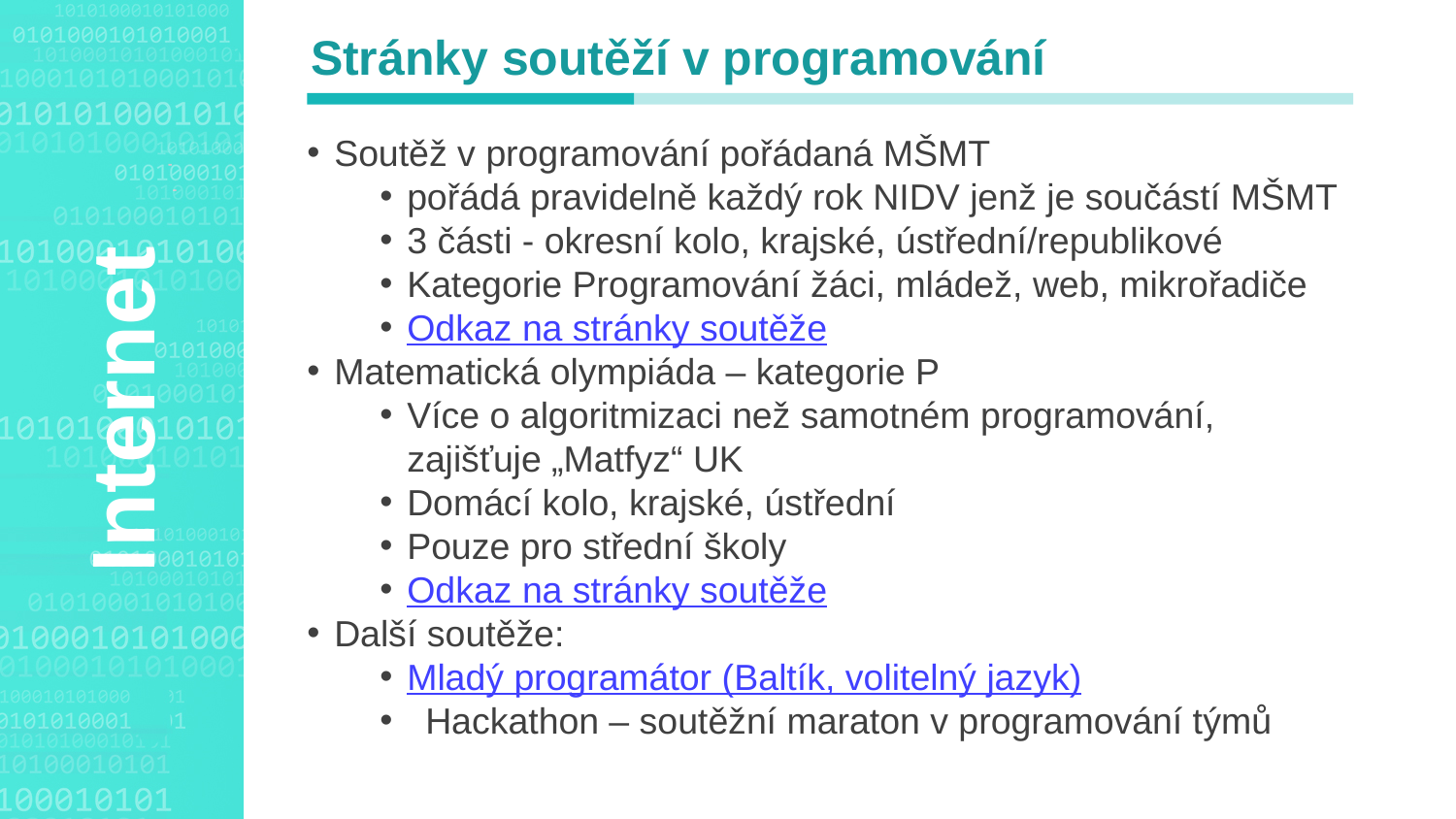

Stránky soutěží v programování
Soutěž v programování pořádaná MŠMT
pořádá pravidelně každý rok NIDV jenž je součástí MŠMT
3 části - okresní kolo, krajské, ústřední/republikové
Kategorie Programování žáci, mládež, web, mikrořadiče
Odkaz na stránky soutěže
Matematická olympiáda – kategorie P
Více o algoritmizaci než samotném programování, zajišťuje „Matfyz“ UK
Domácí kolo, krajské, ústřední
Pouze pro střední školy
Odkaz na stránky soutěže
Další soutěže:
Mladý programátor (Baltík, volitelný jazyk)
Hackathon – soutěžní maraton v programování týmů

Agenda Style

Internet